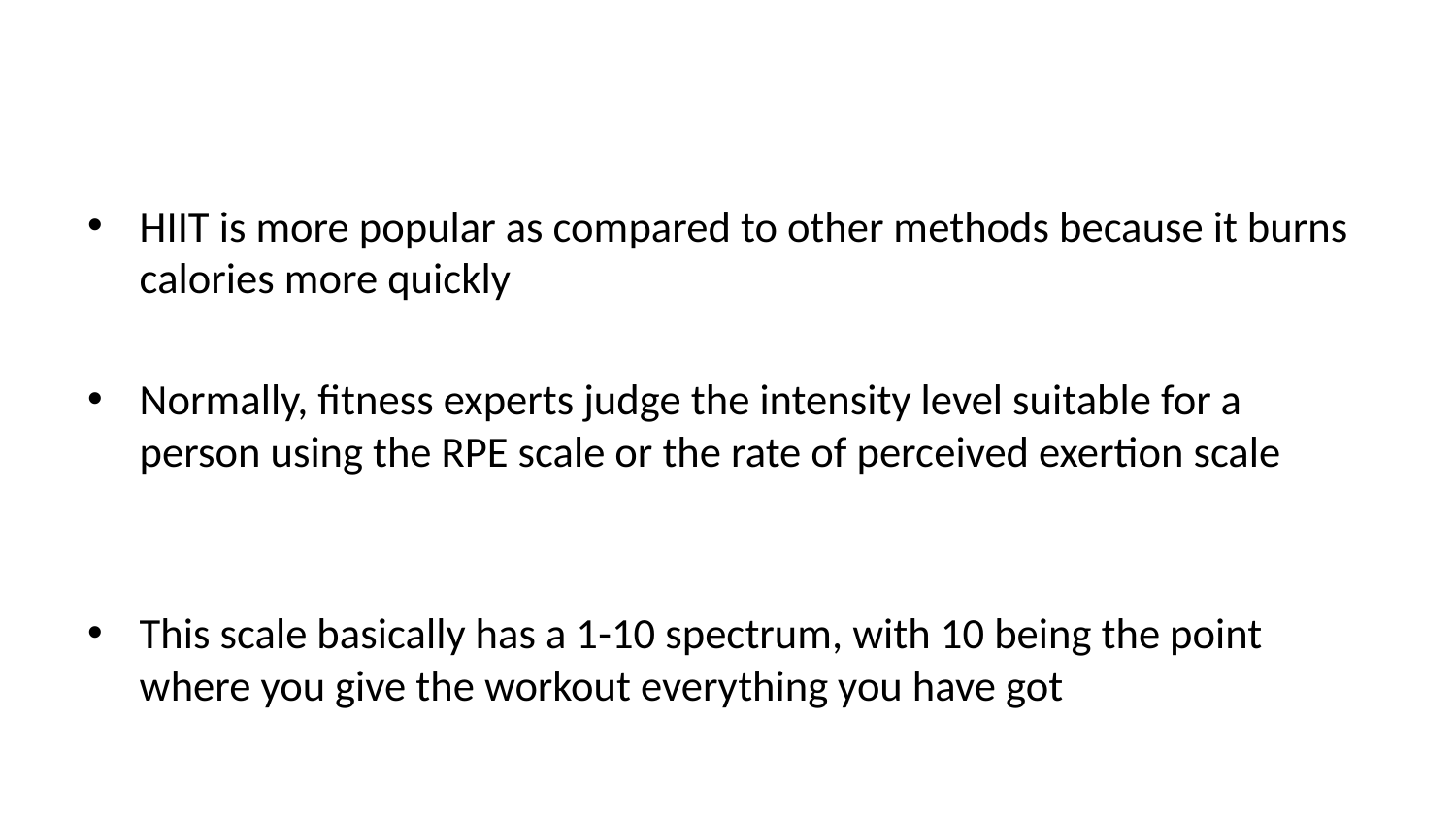

HIIT is more popular as compared to other methods because it burns calories more quickly

Normally, fitness experts judge the intensity level suitable for a person using the RPE scale or the rate of perceived exertion scale

This scale basically has a 1-10 spectrum, with 10 being the point where you give the workout everything you have got